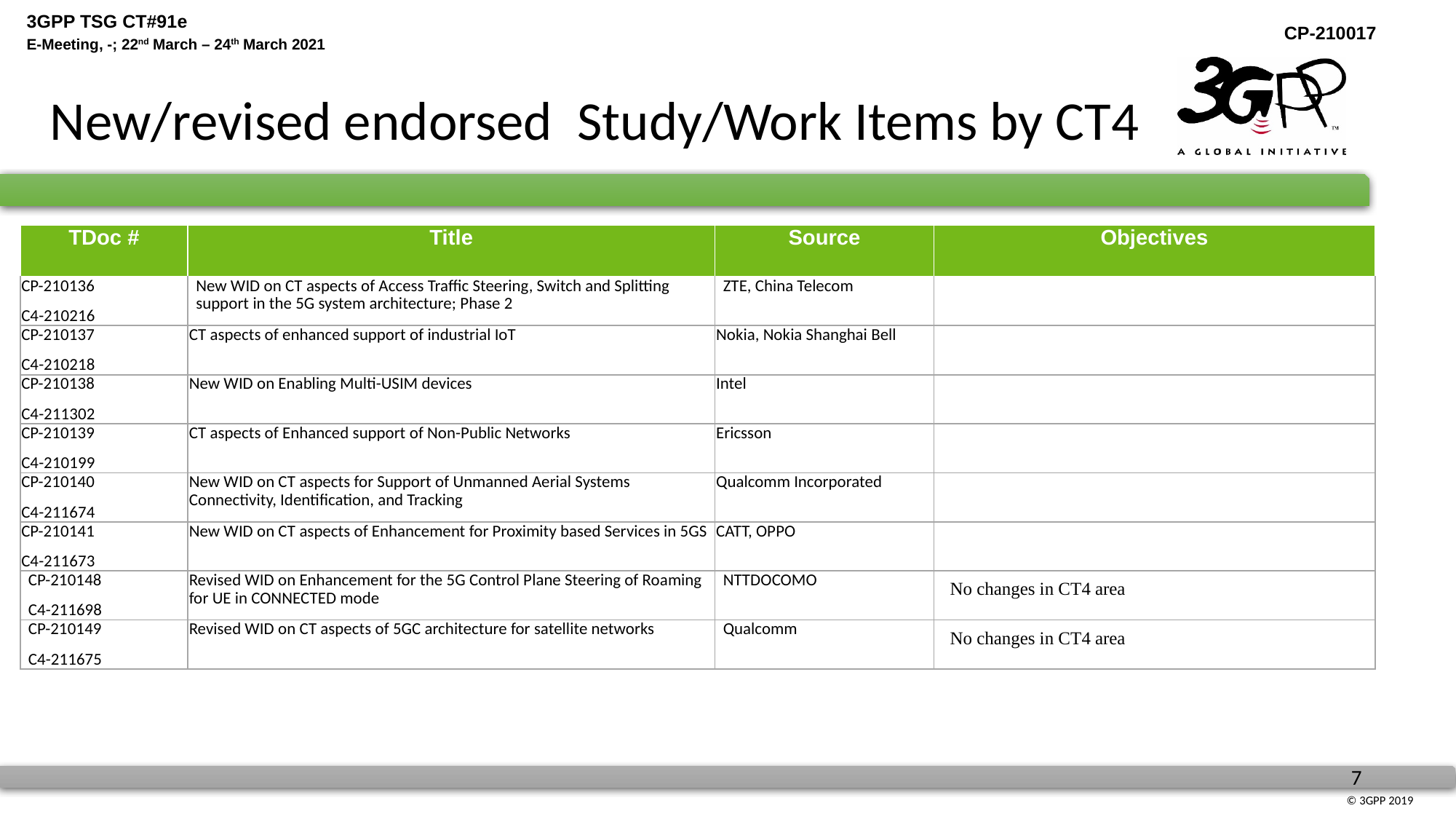

# New/revised endorsed  Study/Work Items by CT4
| TDoc # | Title | Source | Objectives |
| --- | --- | --- | --- |
| CP-210136 C4-210216 | New WID on CT aspects of Access Traffic Steering, Switch and Splitting support in the 5G system architecture; Phase 2 | ZTE, China Telecom |  |
| CP-210137 C4-210218 | CT aspects of enhanced support of industrial IoT | Nokia, Nokia Shanghai Bell |  |
| CP-210138 C4-211302 | New WID on Enabling Multi-USIM devices | Intel |  |
| CP-210139 C4-210199 | CT aspects of Enhanced support of Non-Public Networks | Ericsson |  |
| CP-210140 C4-211674 | New WID on CT aspects for Support of Unmanned Aerial Systems Connectivity, Identification, and Tracking | Qualcomm Incorporated |  |
| CP-210141 C4-211673 | New WID on CT aspects of Enhancement for Proximity based Services in 5GS | CATT, OPPO |  |
| CP-210148 C4-211698 | Revised WID on Enhancement for the 5G Control Plane Steering of Roaming for UE in CONNECTED mode | NTTDOCOMO | No changes in CT4 area |
| CP-210149 C4-211675 | Revised WID on CT aspects of 5GC architecture for satellite networks | Qualcomm | No changes in CT4 area |